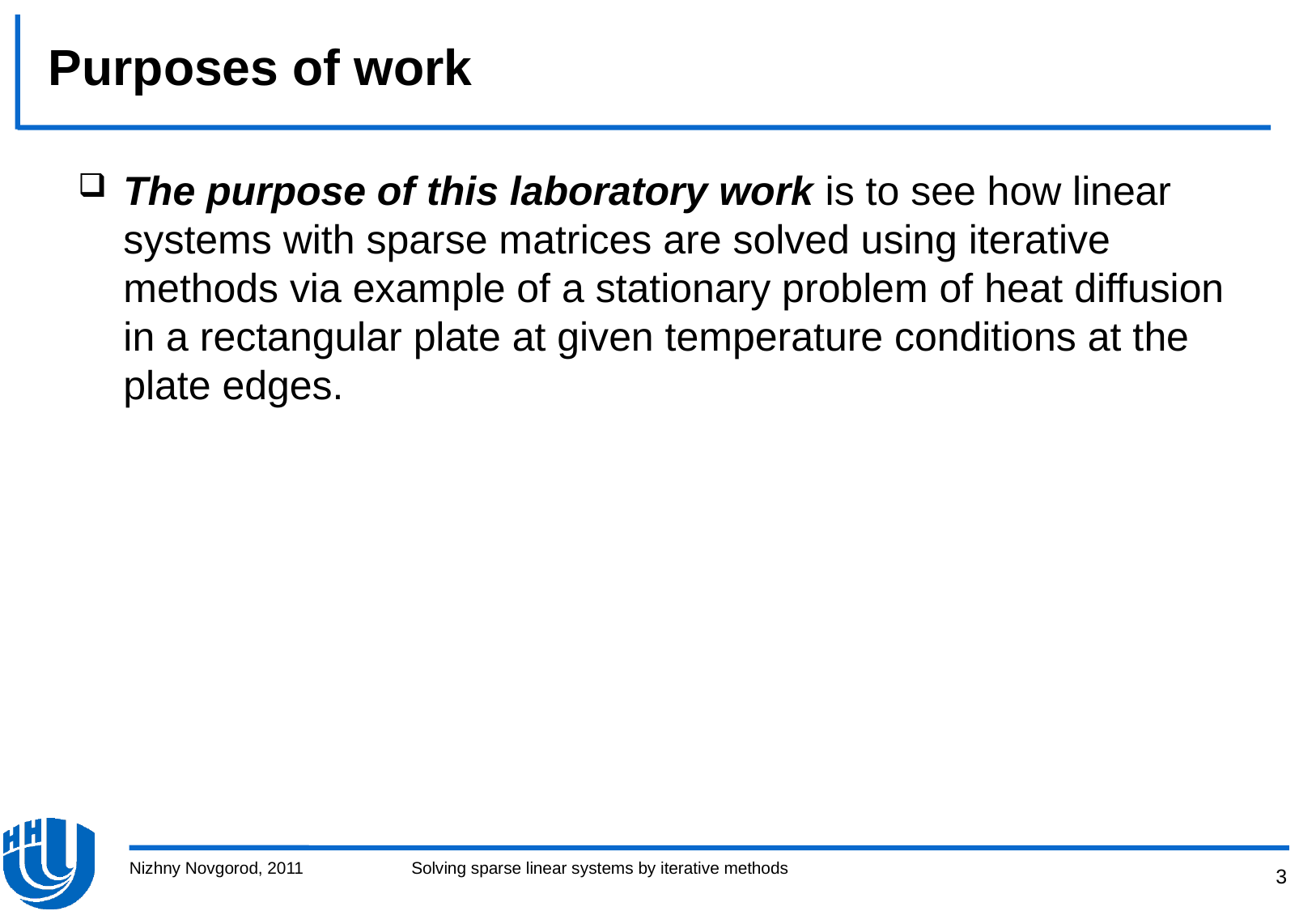

# Purposes of work
The purpose of this laboratory work is to see how linear systems with sparse matrices are solved using iterative methods via example of a stationary problem of heat diffusion in a rectangular plate at given temperature conditions at the plate edges.
Nizhny Novgorod, 2011
Solving sparse linear systems by iterative methods